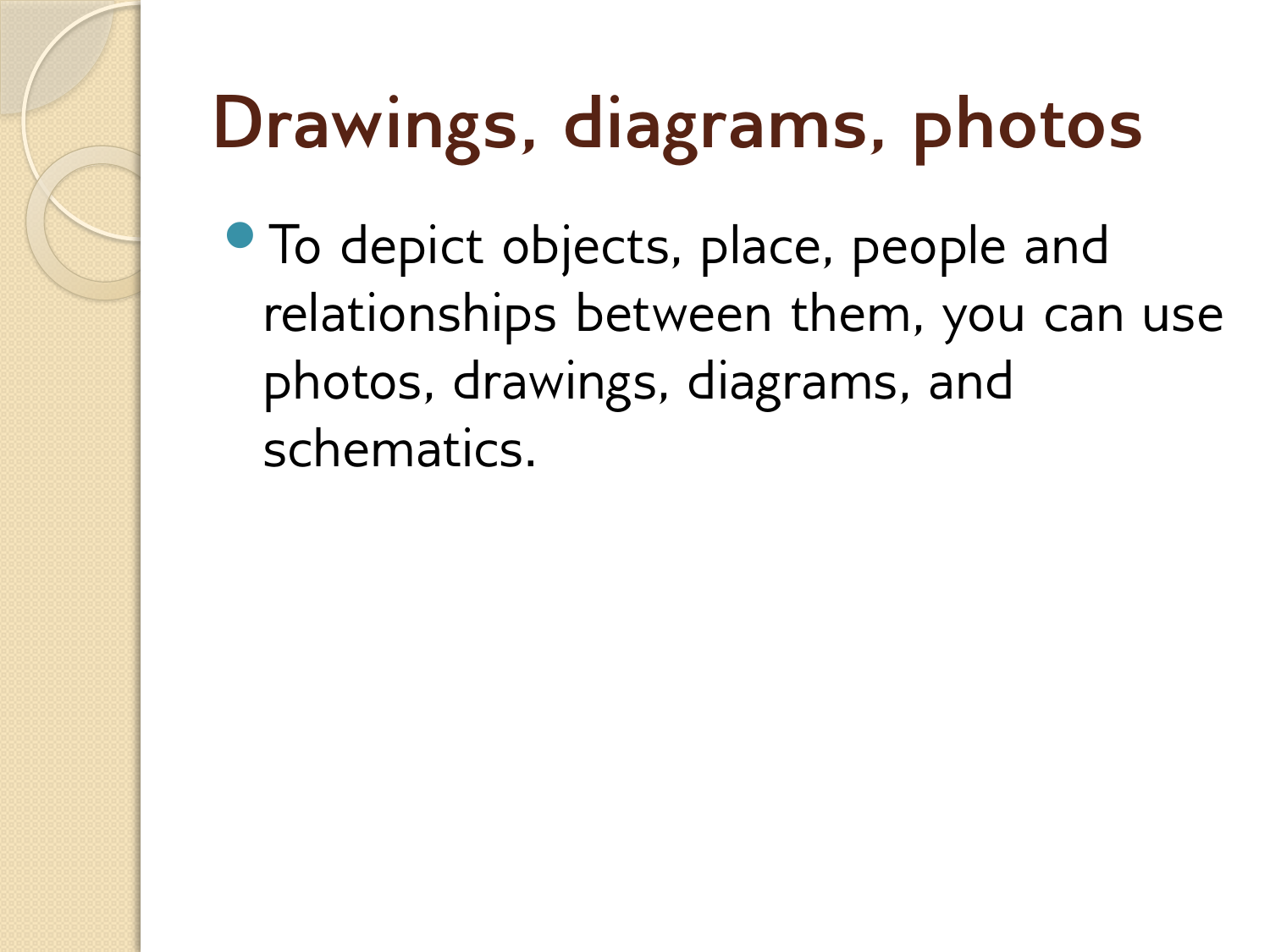

# Drawings, diagrams, photos
To depict objects, place, people and relationships between them, you can use photos, drawings, diagrams, and schematics.